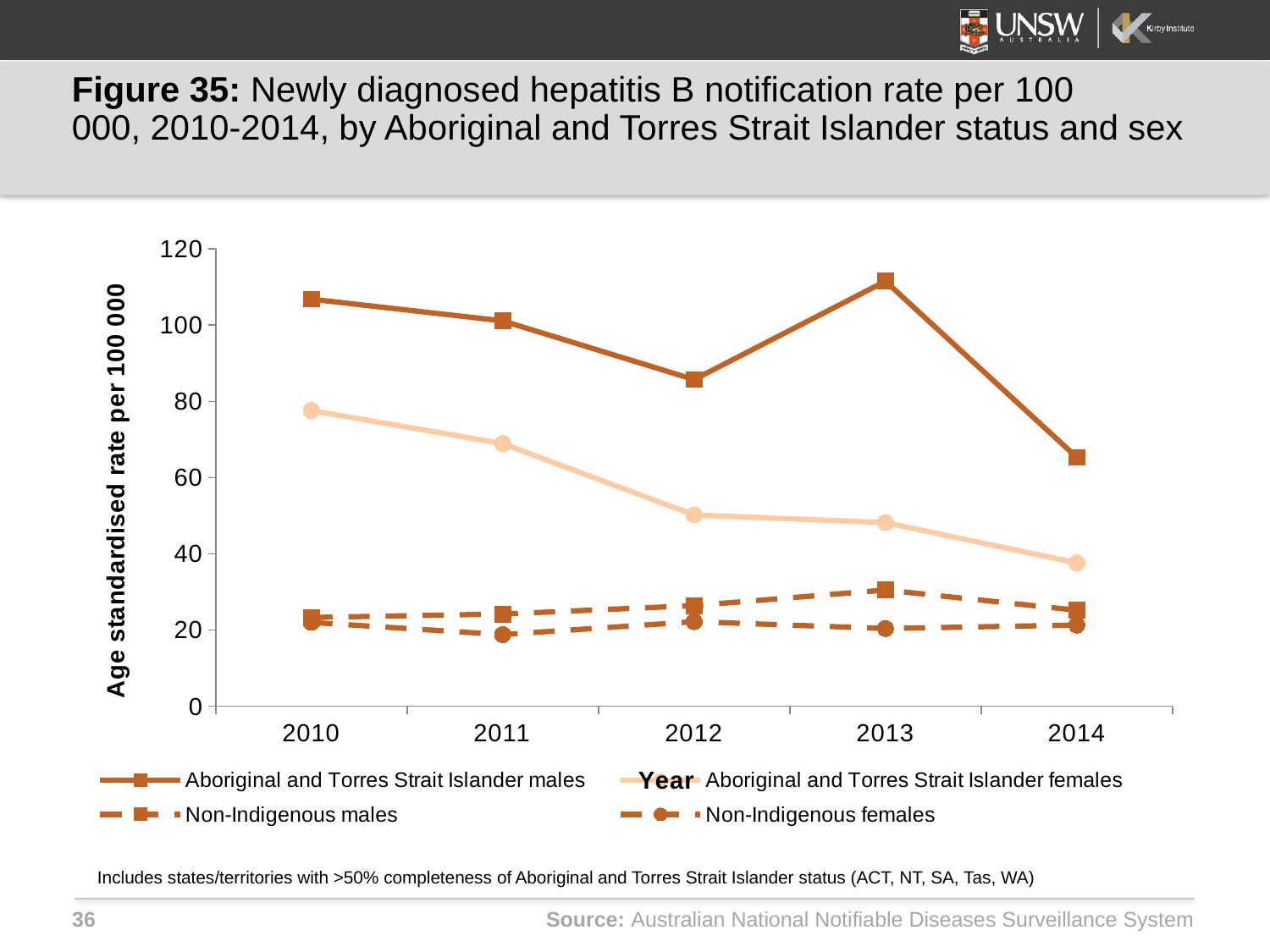

# Figure 35: Newly diagnosed hepatitis B notification rate per 100 000, 2010-2014, by Aboriginal and Torres Strait Islander status and sex

### Chart

| Category | Aboriginal and Torres Strait Islander males | Aboriginal and Torres Strait Islander females | Non-Indigenous males | Non-Indigenous females |
|---|---|---|---|---|
| 2010 | 106.8 | 77.6 | 23.3 | 22.0 |
| 2011 | 101.1 | 68.9 | 24.2 | 18.8 |
| 2012 | 85.7 | 50.2 | 26.4 | 22.2 |
| 2013 | 111.5 | 48.2 | 30.5 | 20.4 |
| 2014 | 65.3 | 37.6 | 25.2 | 21.3 |
Includes states/territories with >50% completeness of Aboriginal and Torres Strait Islander status (ACT, NT, SA, Tas, WA)
Source: Australian National Notifiable Diseases Surveillance System
36